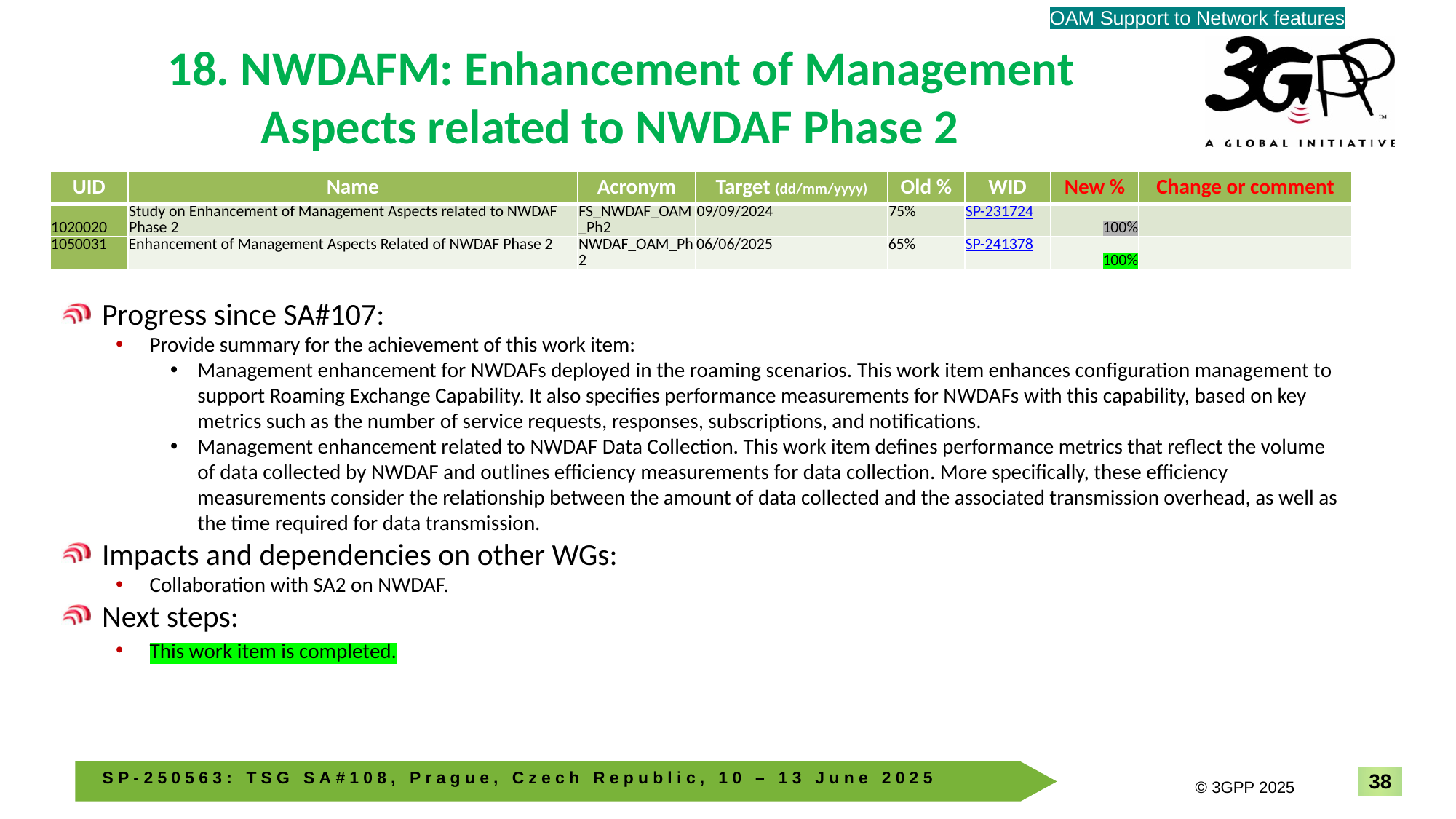

OAM Support to Network features
# 18. NWDAFM: Enhancement of Management Aspects related to NWDAF Phase 2
| UID | Name | Acronym | Target (dd/mm/yyyy) | Old % | WID | New % | Change or comment |
| --- | --- | --- | --- | --- | --- | --- | --- |
| 1020020 | Study on Enhancement of Management Aspects related to NWDAF Phase 2 | FS\_NWDAF\_OAM\_Ph2 | 09/09/2024 | 75% | SP-231724 | 100% |  |
| 1050031 | Enhancement of Management Aspects Related of NWDAF Phase 2 | NWDAF\_OAM\_Ph2 | 06/06/2025 | 65% | SP-241378 | 100% |  |
Progress since SA#107:
Provide summary for the achievement of this work item:
Management enhancement for NWDAFs deployed in the roaming scenarios. This work item enhances configuration management to support Roaming Exchange Capability. It also specifies performance measurements for NWDAFs with this capability, based on key metrics such as the number of service requests, responses, subscriptions, and notifications.
Management enhancement related to NWDAF Data Collection. This work item defines performance metrics that reflect the volume of data collected by NWDAF and outlines efficiency measurements for data collection. More specifically, these efficiency measurements consider the relationship between the amount of data collected and the associated transmission overhead, as well as the time required for data transmission.
Impacts and dependencies on other WGs:
Collaboration with SA2 on NWDAF.
Next steps:
This work item is completed.